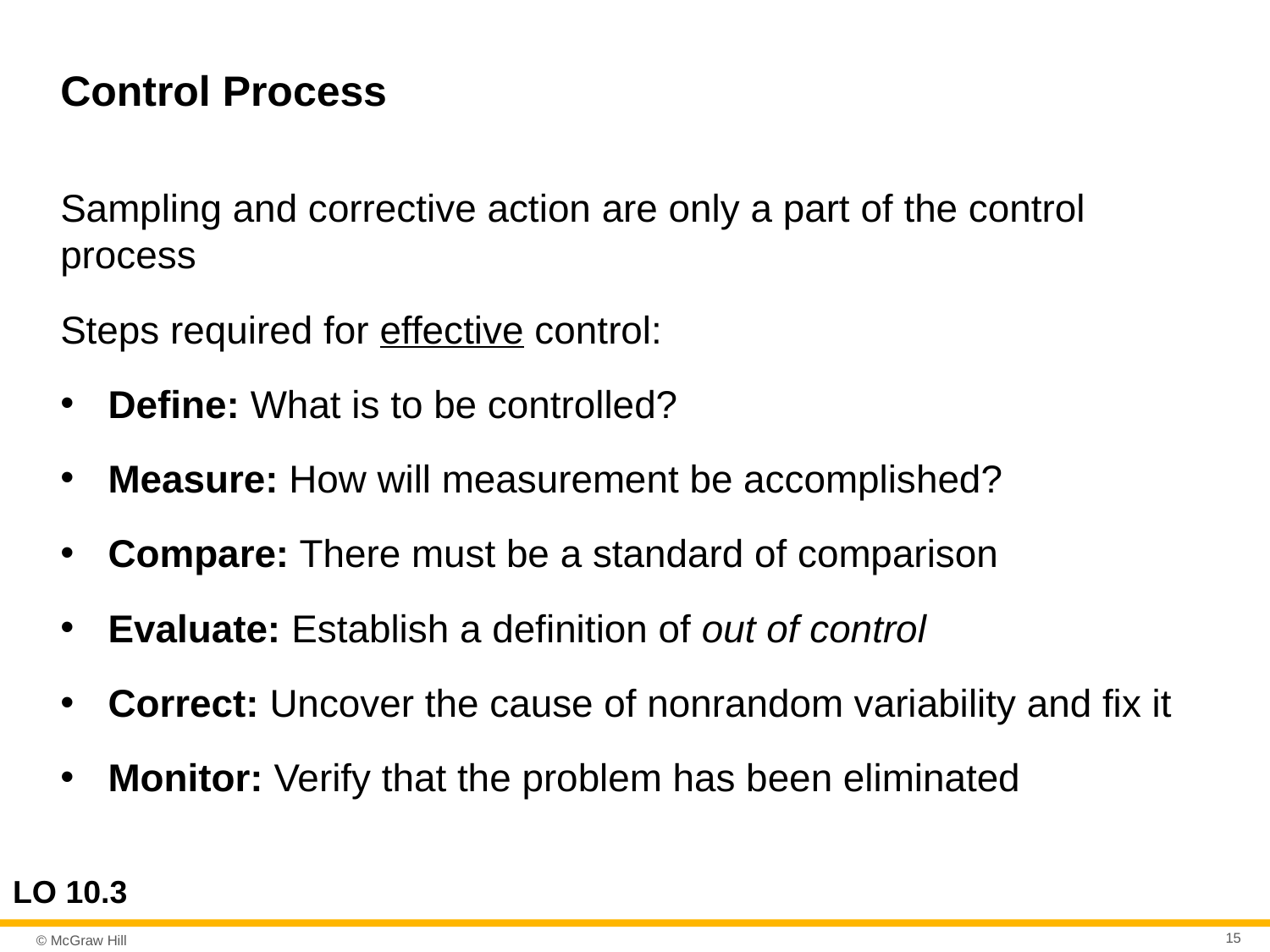

# Control Process
Sampling and corrective action are only a part of the control process
Steps required for effective control:
Define: What is to be controlled?
Measure: How will measurement be accomplished?
Compare: There must be a standard of comparison
Evaluate: Establish a definition of out of control
Correct: Uncover the cause of nonrandom variability and fix it
Monitor: Verify that the problem has been eliminated
LO 10.3